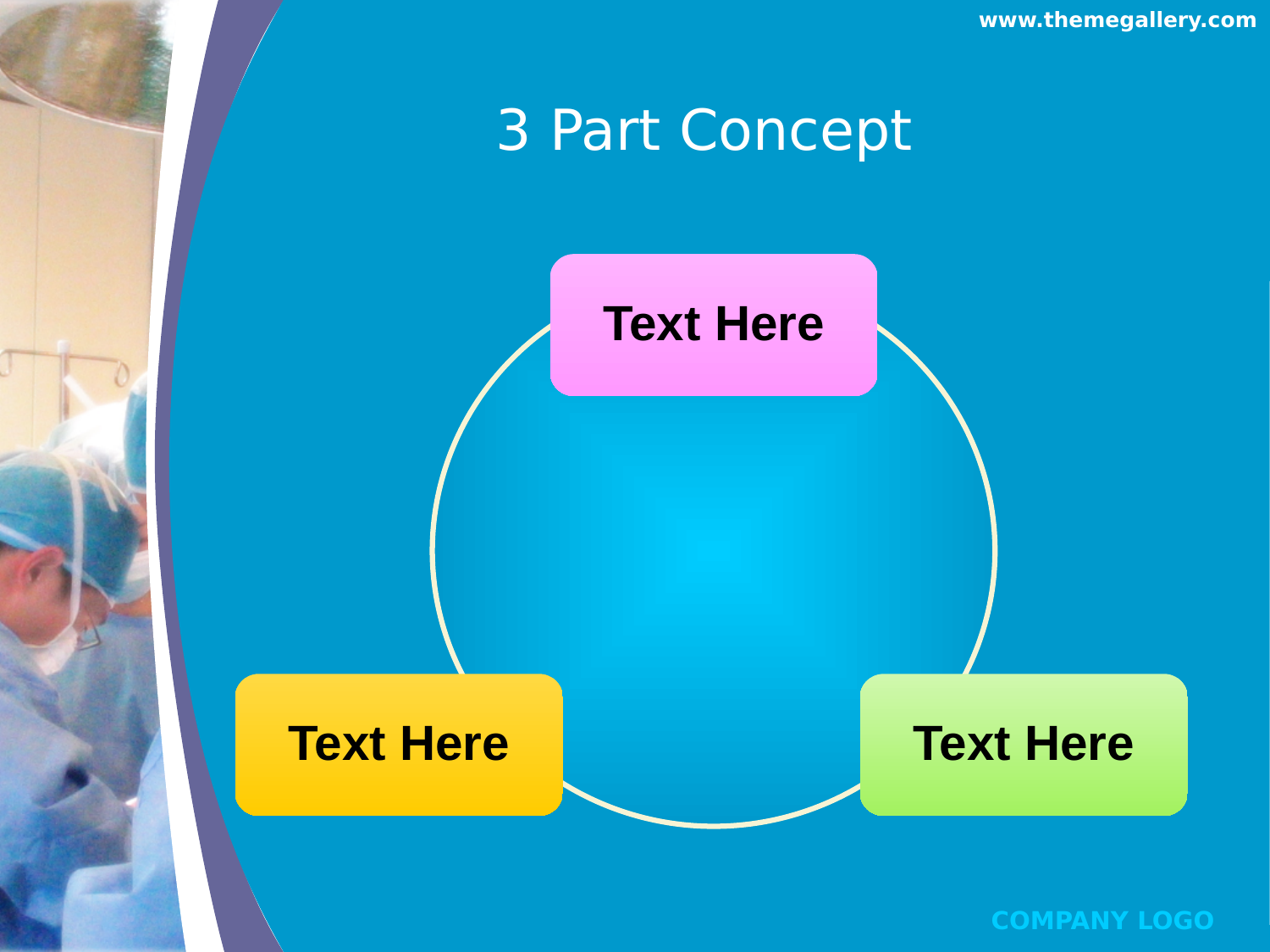

www.themegallery.com
# 3 Part Concept
Text Here

Text Here
Text Here